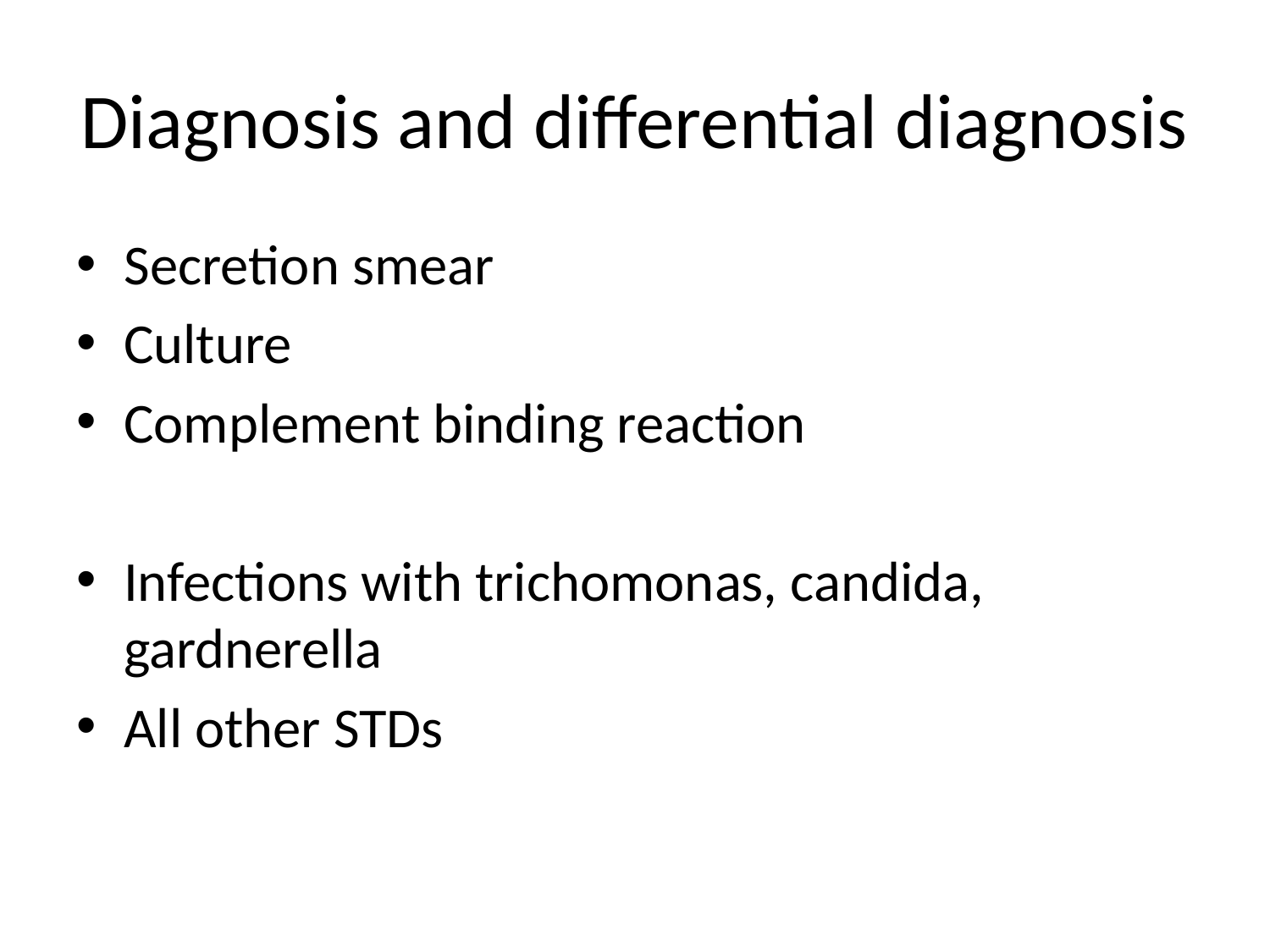

# Diagnosis and differential diagnosis
Secretion smear
Culture
Complement binding reaction

Infections with trichomonas, candida, gardnerella
All other STDs